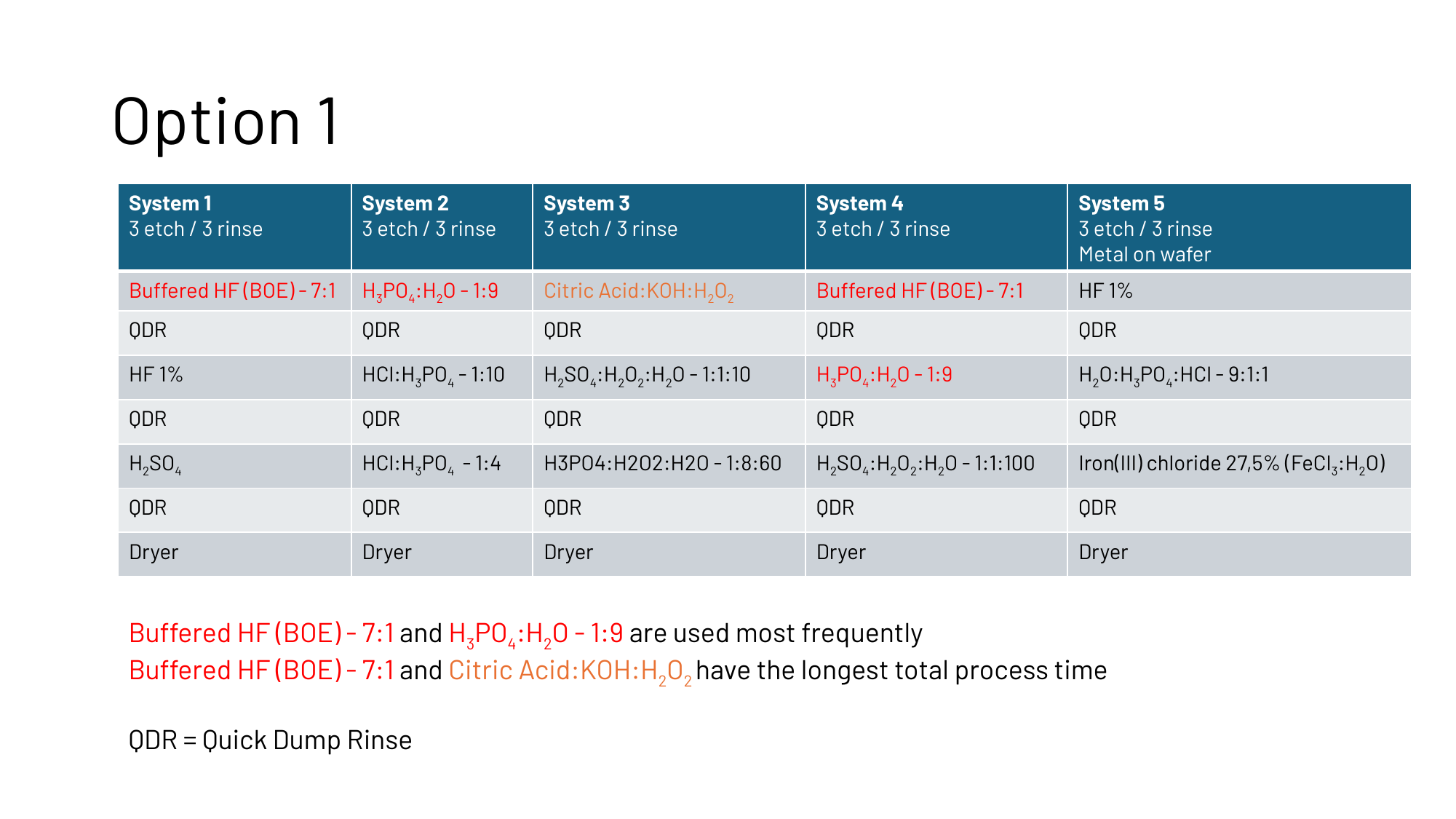

# Option 1
| System 1 3 etch / 3 rinse | System 2 3 etch / 3 rinse | System 3 3 etch / 3 rinse | System 4 3 etch / 3 rinse | System 5 3 etch / 3 rinse Metal on wafer |
| --- | --- | --- | --- | --- |
| Buffered HF (BOE) - 7:1 | H3PO4:H2O - 1:9 | Citric Acid:KOH:H2O2 | Buffered HF (BOE) - 7:1 | HF 1% |
| QDR | QDR | QDR | QDR | QDR |
| HF 1% | HCl:H3PO4 - 1:10 | H2SO4:H2O2:H2O - 1:1:10 | H3PO4:H2O - 1:9 | H2O:H3PO4:HCl - 9:1:1 |
| QDR | QDR | QDR | QDR | QDR |
| H2SO4 | HCl:H3PO4 - 1:4 | H3PO4:H2O2:H2O - 1:8:60 | H2SO4:H2O2:H2O - 1:1:100 | Iron(III) chloride 27,5% (FeCl3:H2O) |
| QDR | QDR | QDR | QDR | QDR |
| Dryer | Dryer | Dryer | Dryer | Dryer |
Buffered HF (BOE) - 7:1 and H3PO4:H2O - 1:9 are used most frequently
Buffered HF (BOE) - 7:1 and Citric Acid:KOH:H2O2 have the longest total process time

QDR = Quick Dump Rinse